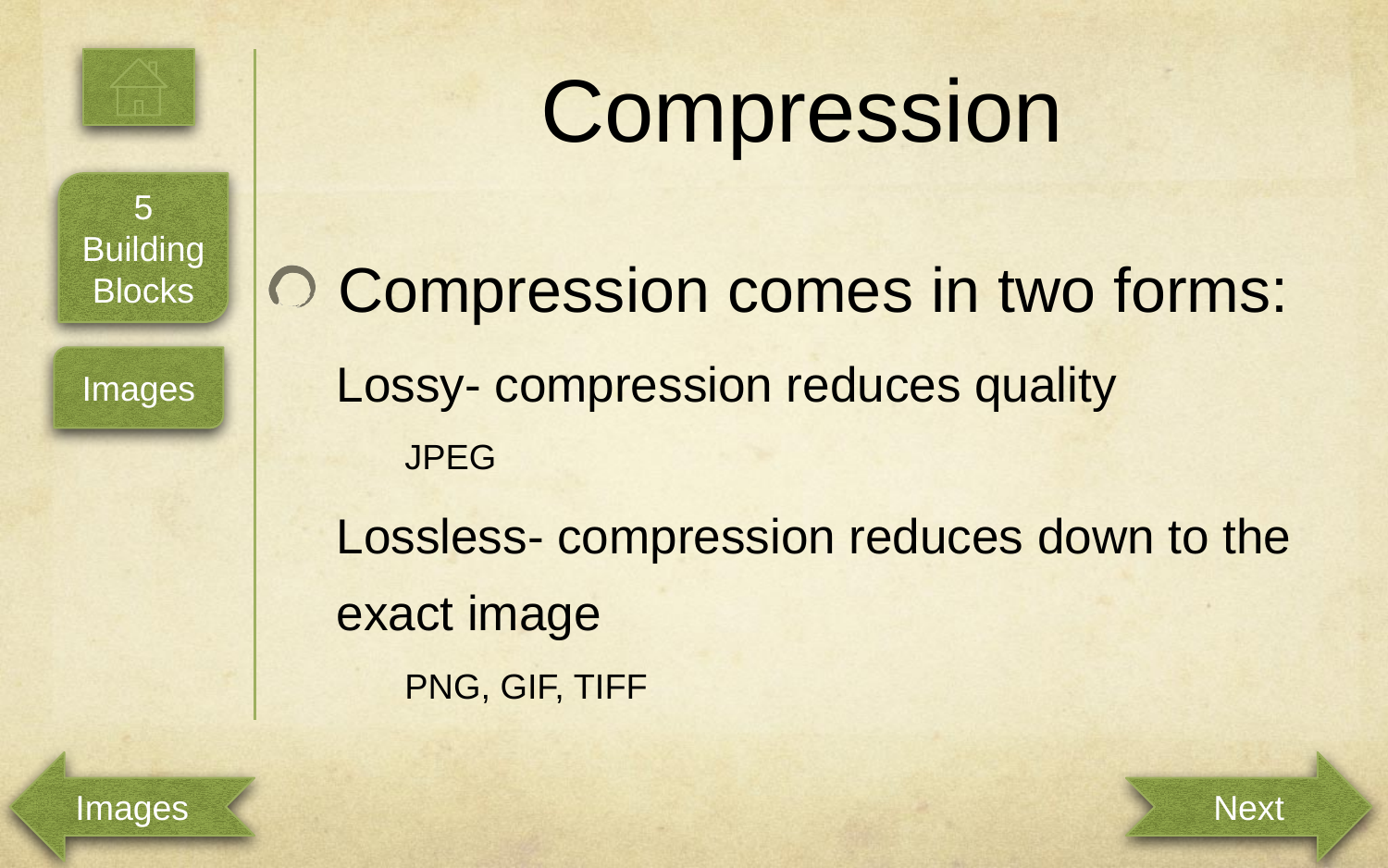

# Compression
5 Building Blocks
Compression comes in two forms:
Lossy- compression reduces quality
JPEG
Lossless- compression reduces down to the exact image
PNG, GIF, TIFF
Images
Images
Next